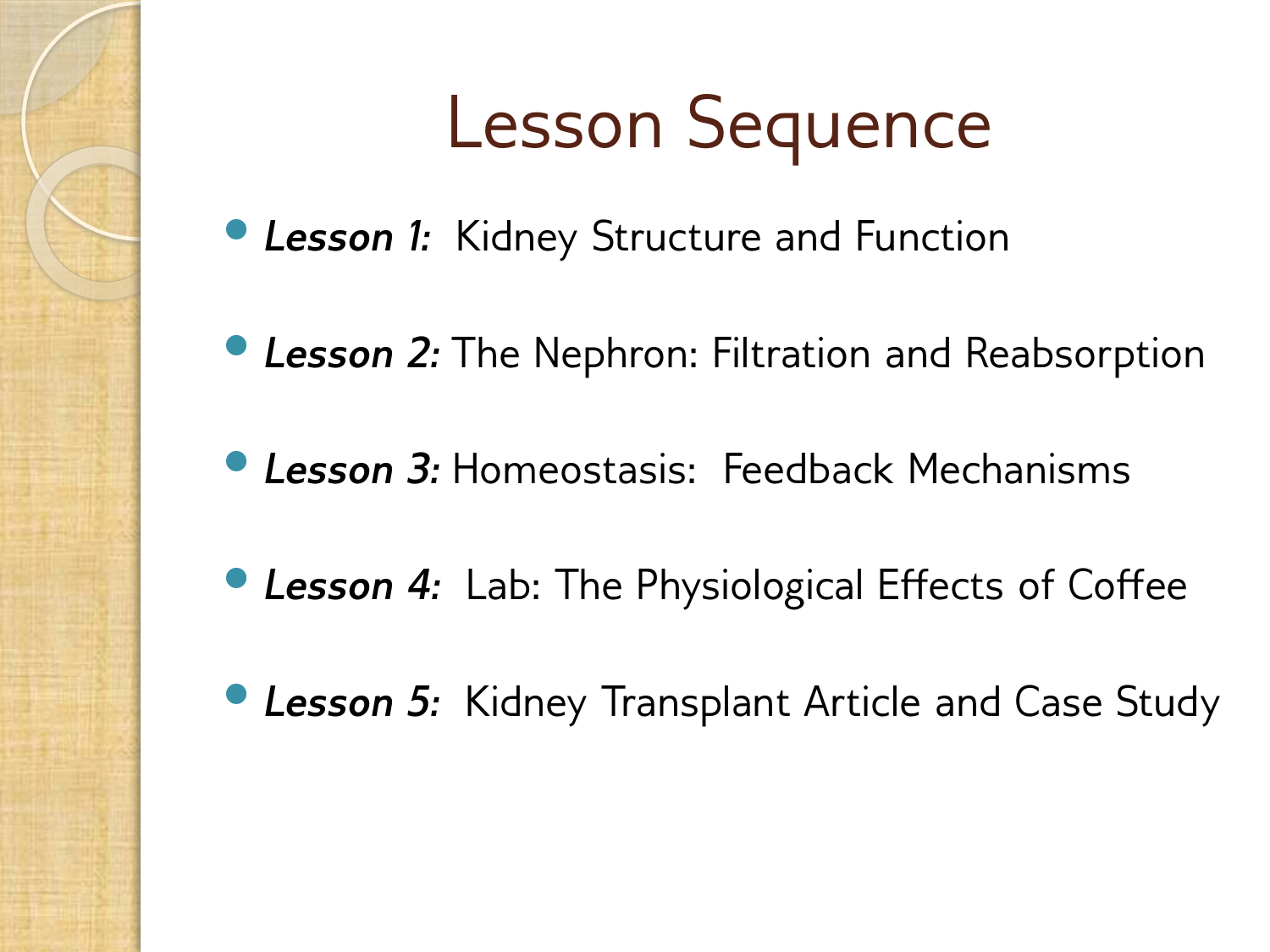

# Lesson Sequence
Lesson 1:  Kidney Structure and Function
Lesson 2: The Nephron: Filtration and Reabsorption
Lesson 3: Homeostasis:  Feedback Mechanisms
Lesson 4:  Lab: The Physiological Effects of Coffee
Lesson 5:  Kidney Transplant Article and Case Study